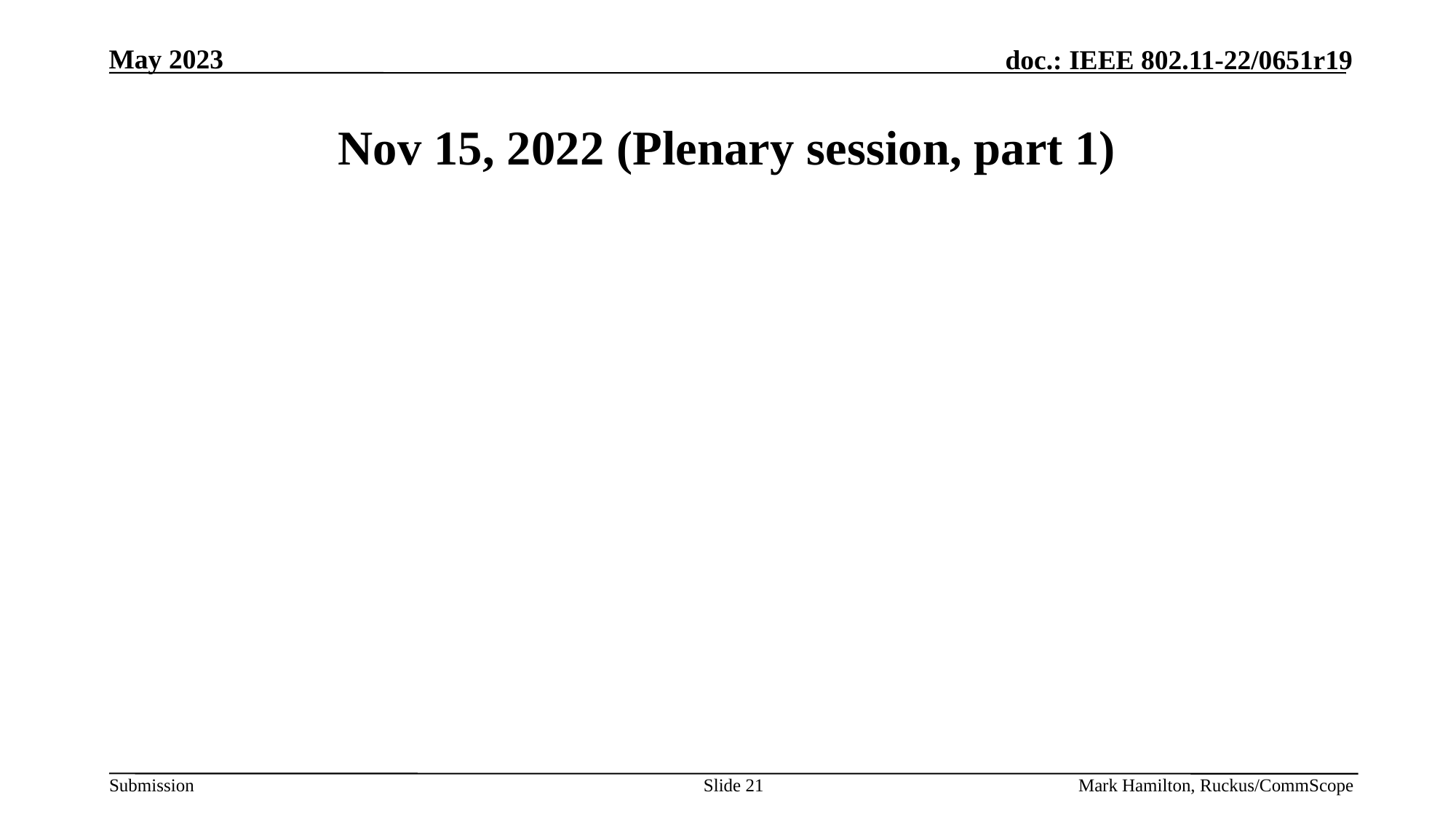

# Nov 15, 2022 (Plenary session, part 1)
Slide 21